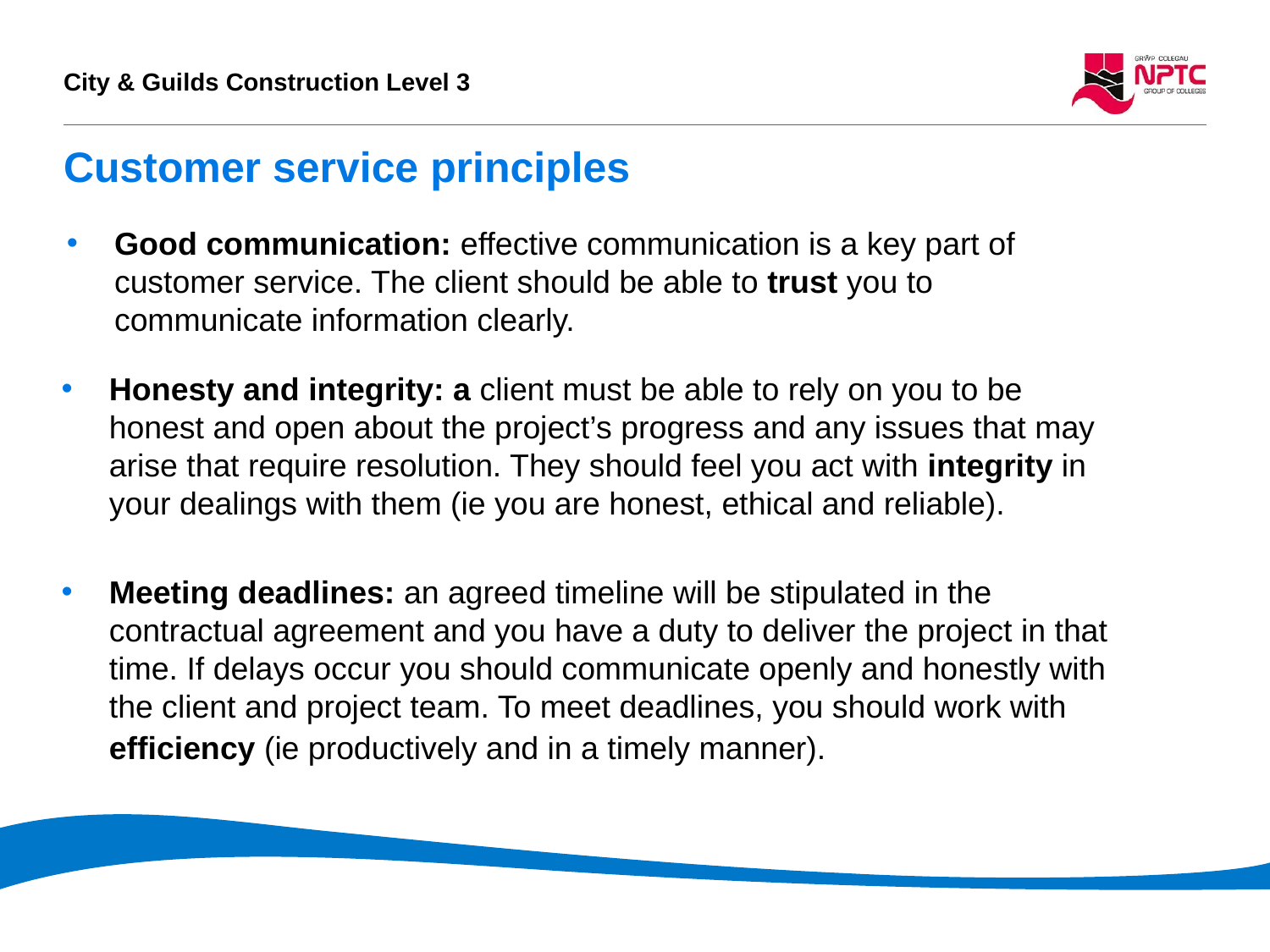

# Customer service principles
Good communication: effective communication is a key part of customer service. The client should be able to trust you to communicate information clearly.
Honesty and integrity: a client must be able to rely on you to be honest and open about the project’s progress and any issues that may arise that require resolution. They should feel you act with integrity in your dealings with them (ie you are honest, ethical and reliable).
Meeting deadlines: an agreed timeline will be stipulated in the contractual agreement and you have a duty to deliver the project in that time. If delays occur you should communicate openly and honestly with the client and project team. To meet deadlines, you should work with efficiency (ie productively and in a timely manner).